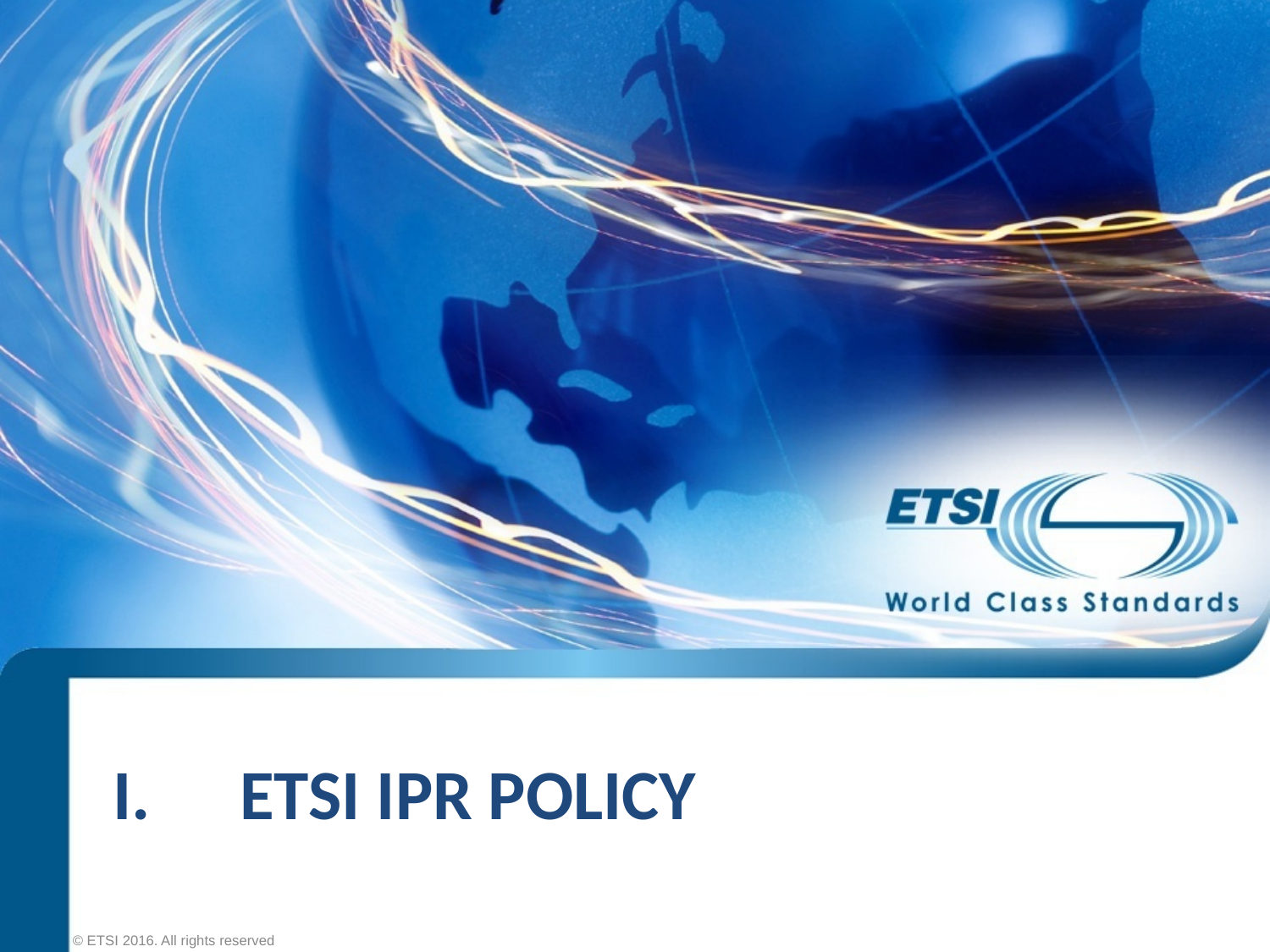

# I.	ETSI IPR Policy
© ETSI 2016. All rights reserved